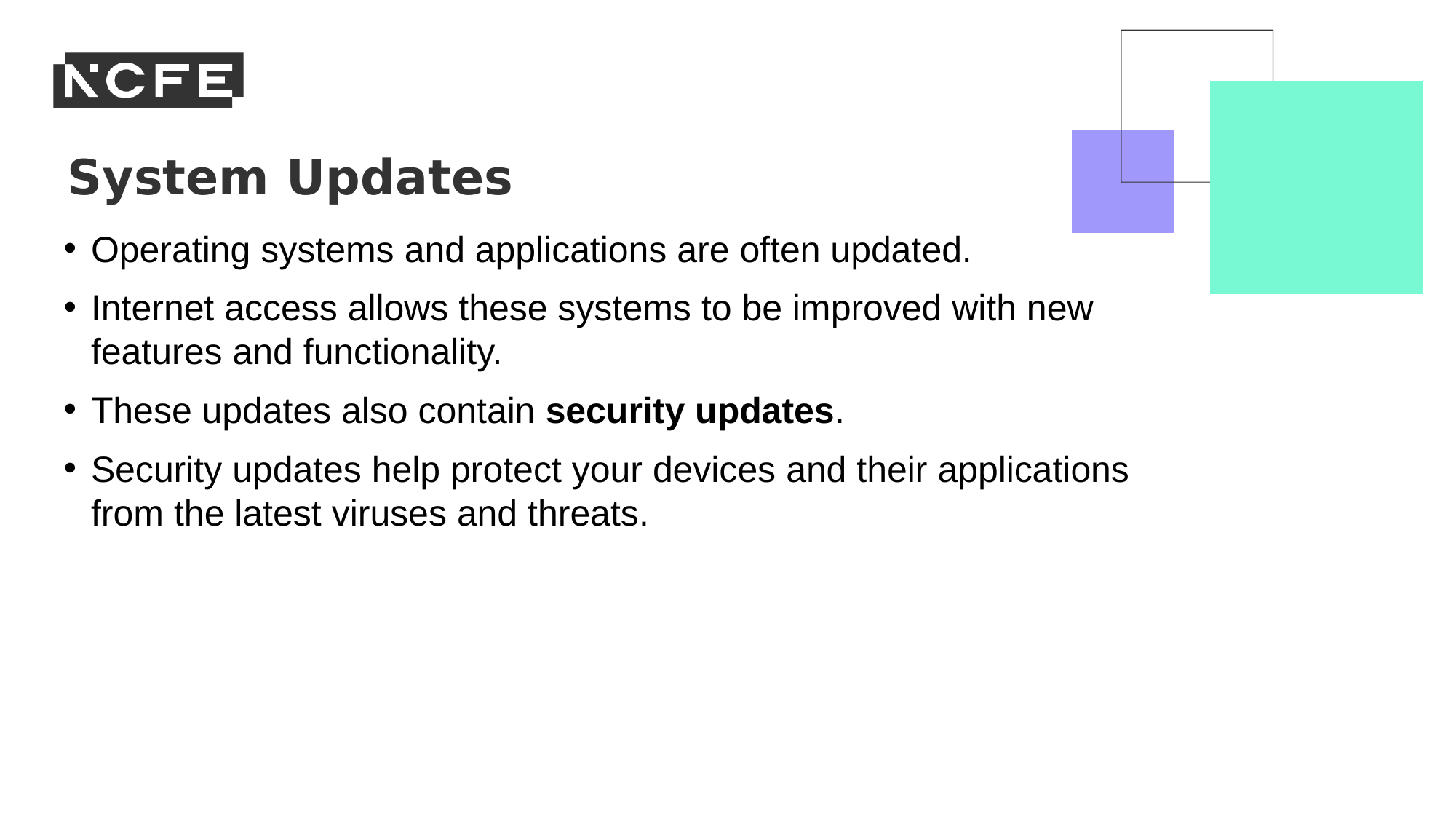

System Updates
Operating systems and applications are often updated.
Internet access allows these systems to be improved with new features and functionality.
These updates also contain security updates.
Security updates help protect your devices and their applications from the latest viruses and threats.